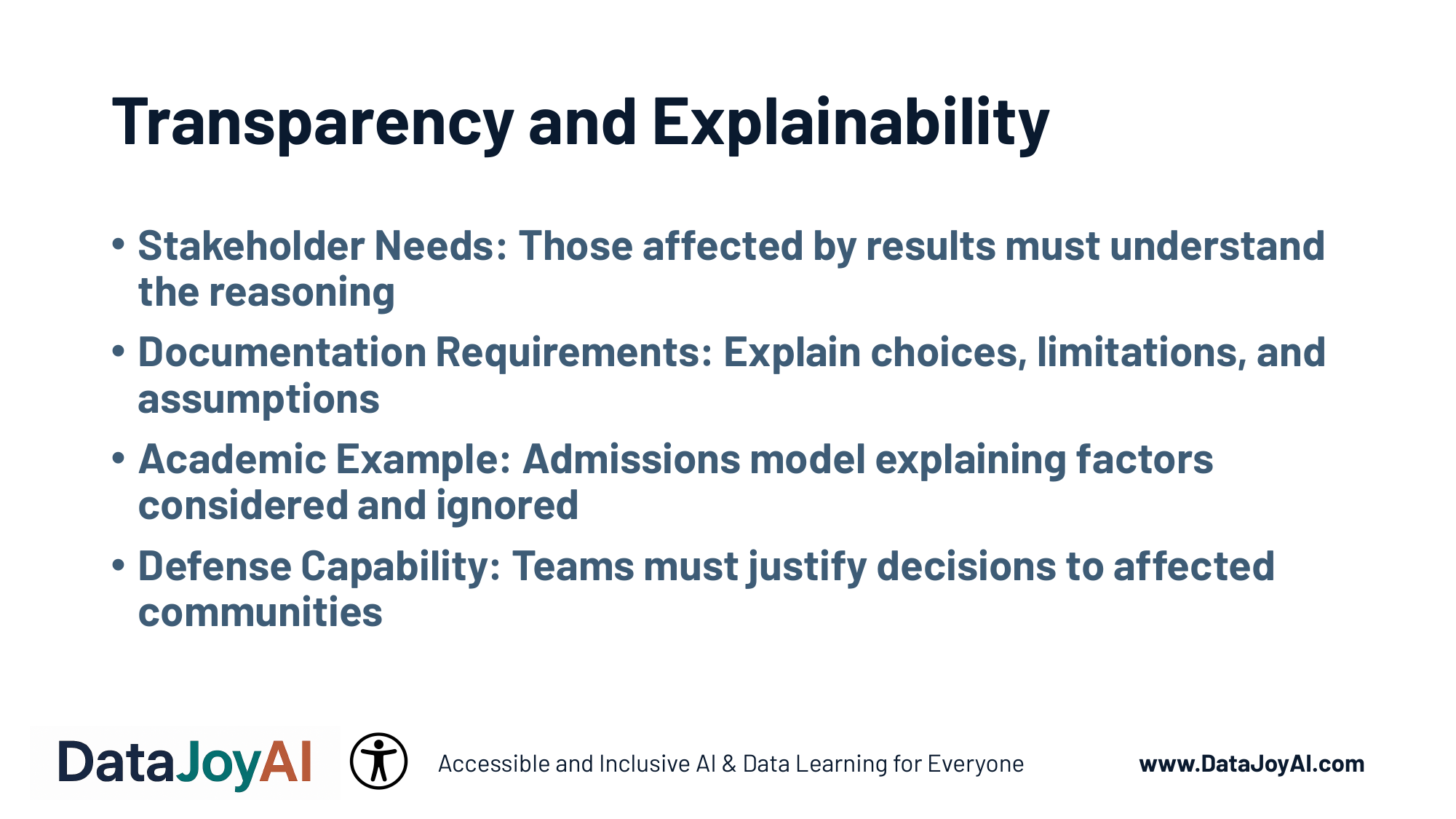

# Transparency and Explainability
Stakeholder Needs: Those affected by results must understand the reasoning
Documentation Requirements: Explain choices, limitations, and assumptions
Academic Example: Admissions model explaining factors considered and ignored
Defense Capability: Teams must justify decisions to affected communities